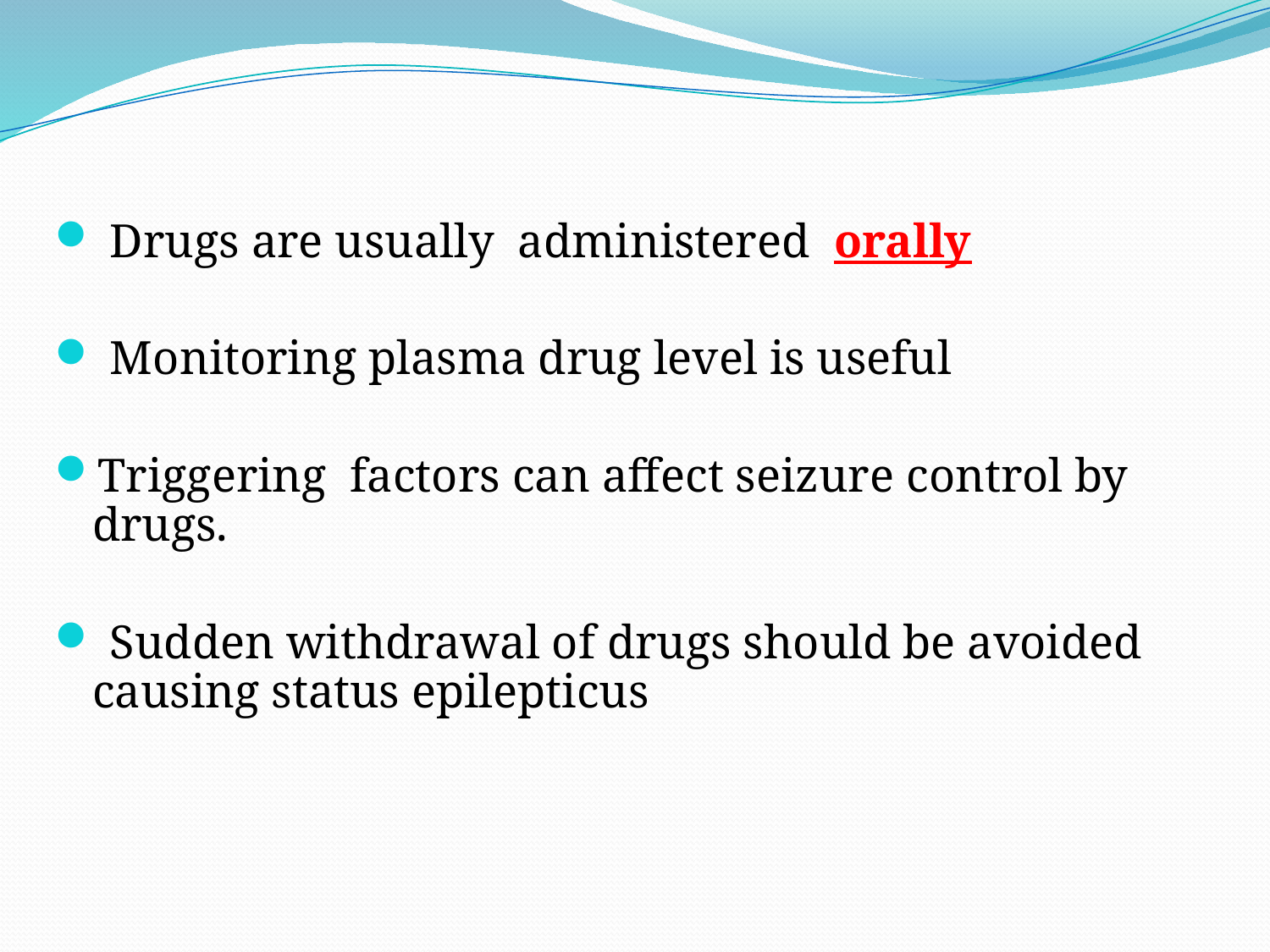

Drugs are usually  administered  orally

 Monitoring plasma drug level is useful

Triggering  factors can affect seizure control by drugs.

 Sudden withdrawal of drugs should be avoided causing status epilepticus